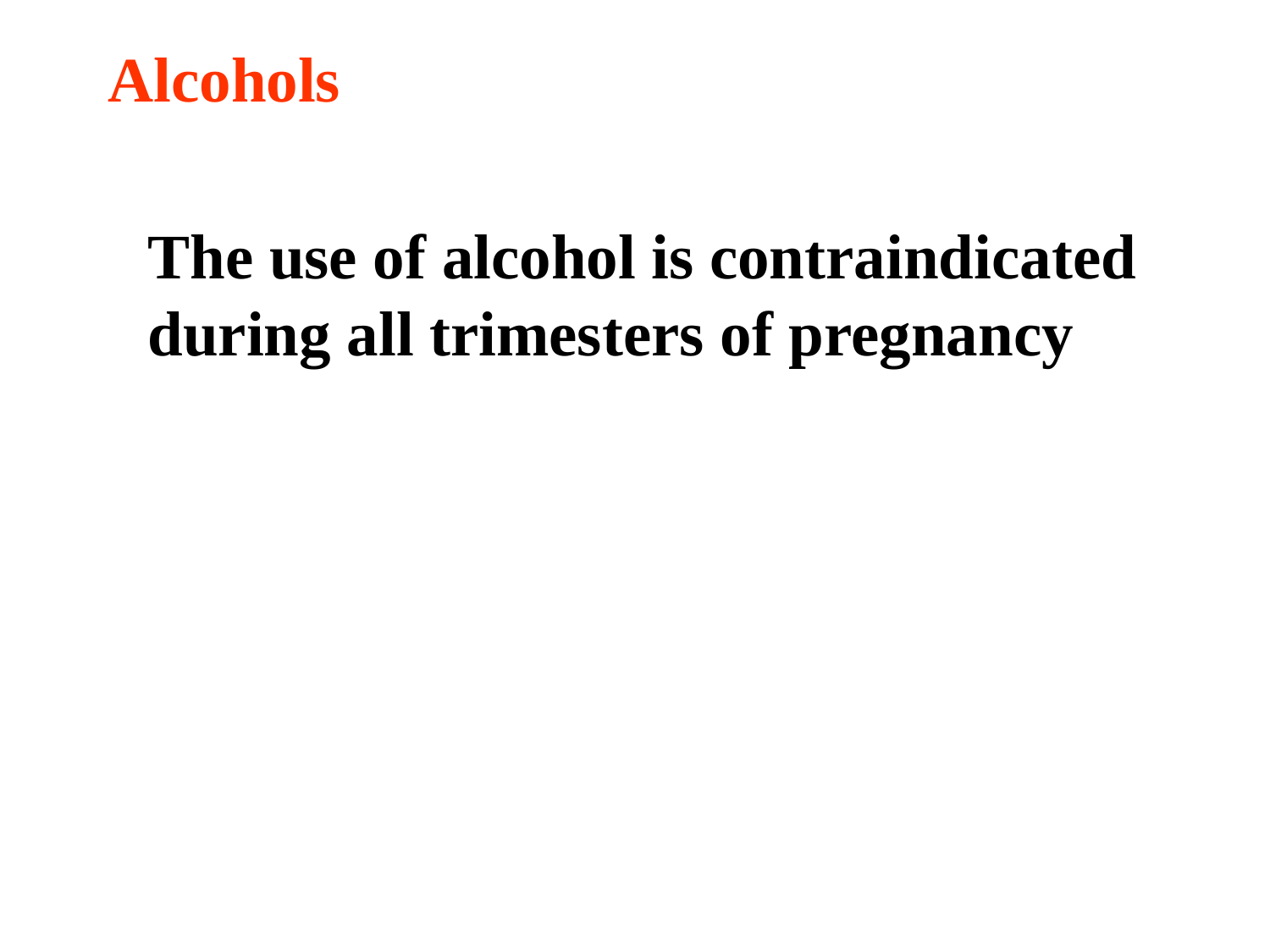

Alcohols

	The use of alcohol is contraindicated during all trimesters of pregnancy